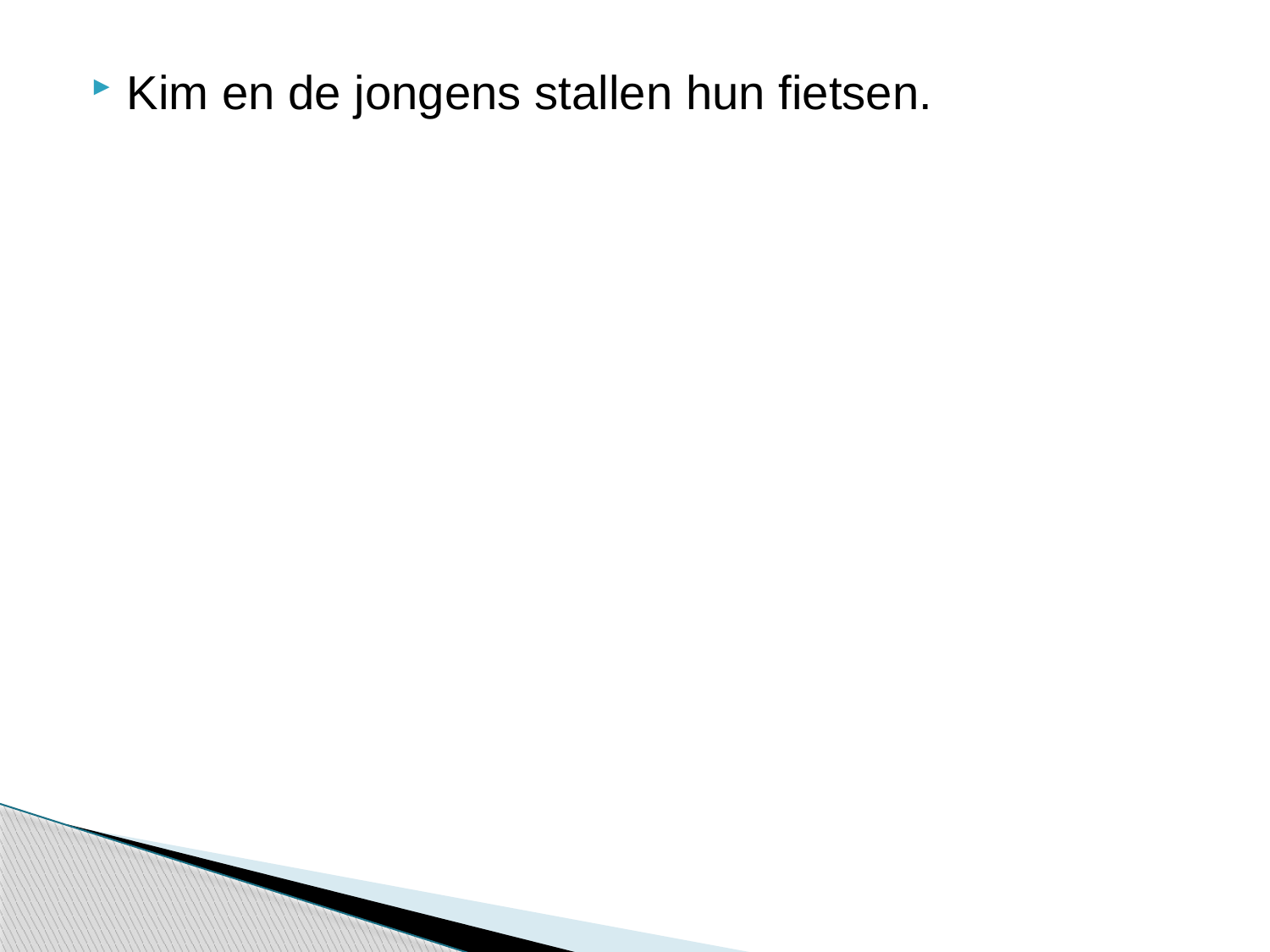

#
Kim en de jongens stallen hun fietsen.